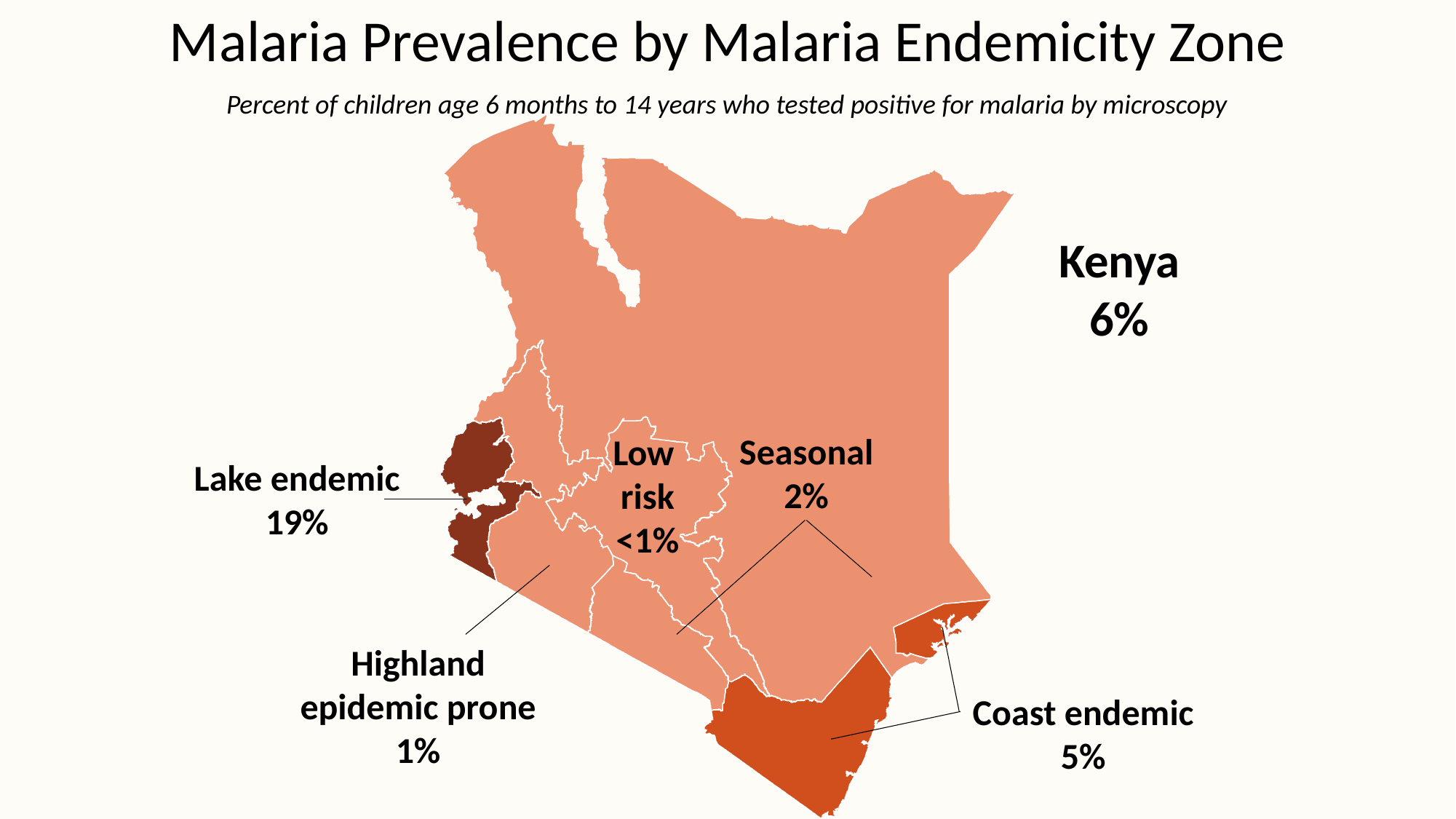

# Malaria Prevalence by Malaria Endemicity Zone
Percent of children age 6 months to 14 years who tested positive for malaria by microscopy

Kenya
6%

Seasonal
2%
Low
risk
<1%
Lake endemic
19%

Highland epidemic prone
1%
Coast endemic
5%